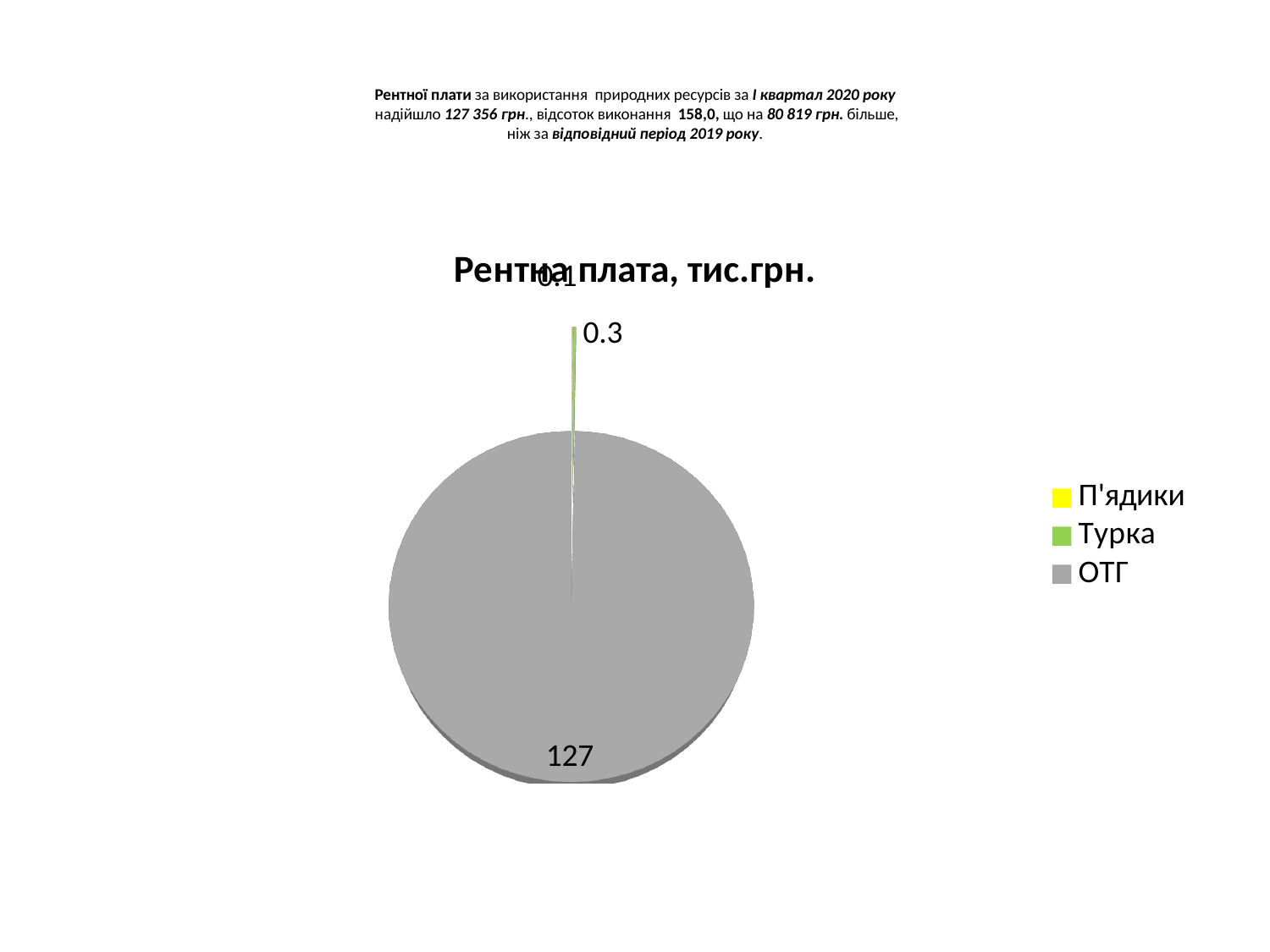

# Рентної плати за використання  природних ресурсів за І квартал 2020 року надійшло 127 356 грн., відсоток виконання  158,0, що на 80 819 грн. більше, ніж за відповідний період 2019 року.

[unsupported chart]